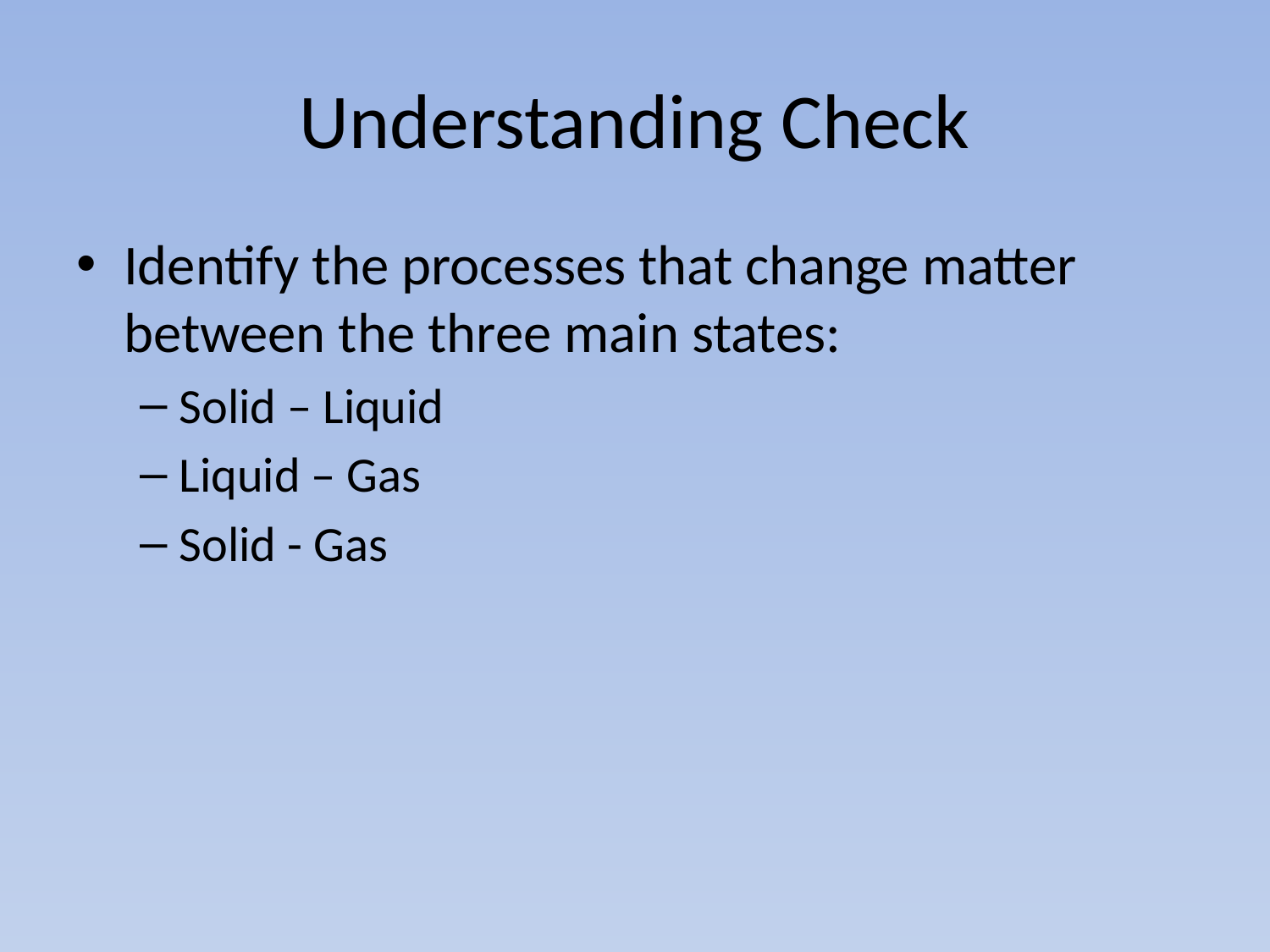

# Understanding Check
Identify the processes that change matter between the three main states:
Solid – Liquid
Liquid – Gas
Solid - Gas